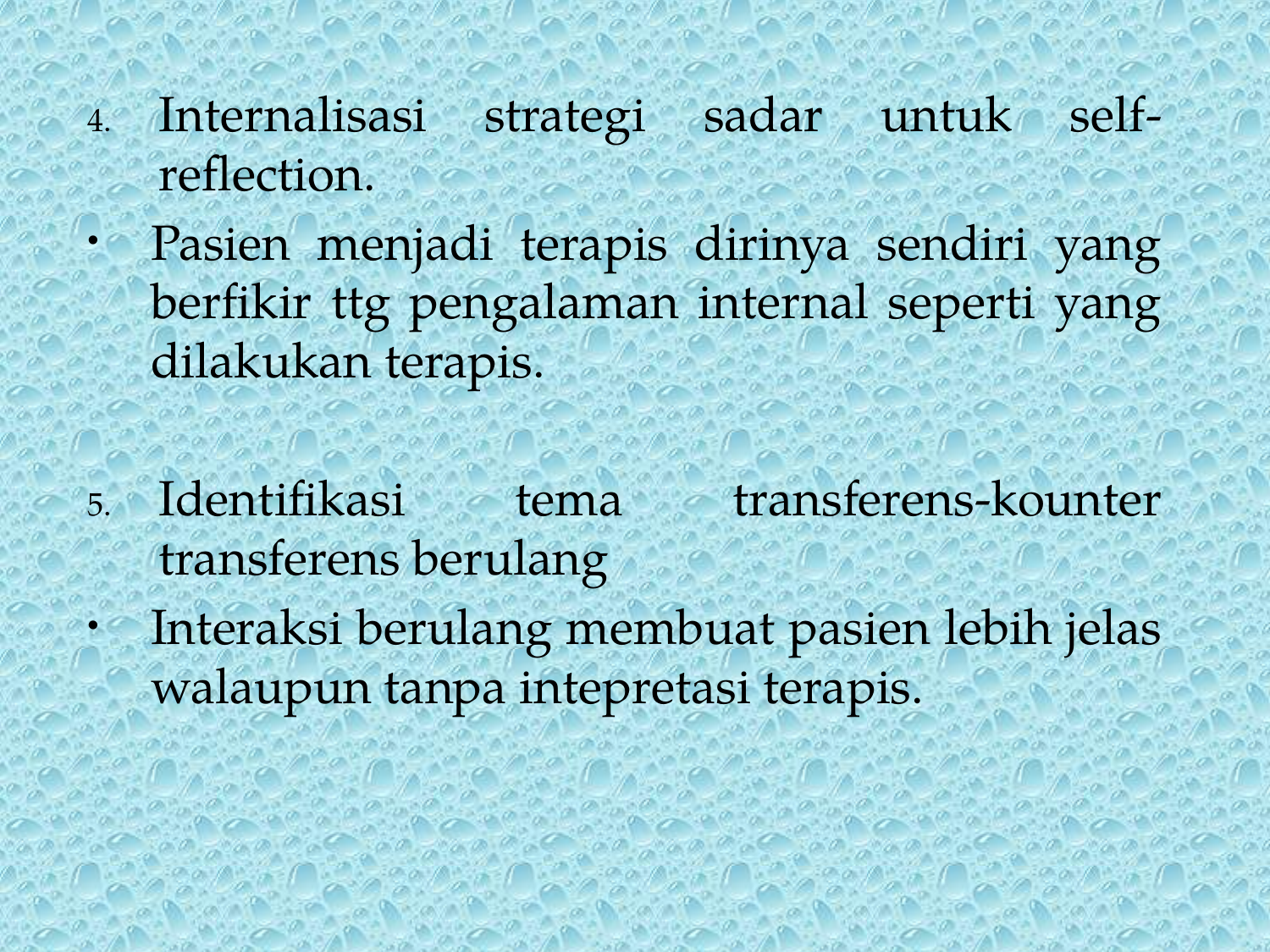

Internalisasi strategi sadar untuk self-reflection.
Pasien menjadi terapis dirinya sendiri yang berfikir ttg pengalaman internal seperti yang dilakukan terapis.

Identifikasi tema transferens-kounter transferens berulang
Interaksi berulang membuat pasien lebih jelas walaupun tanpa intepretasi terapis.